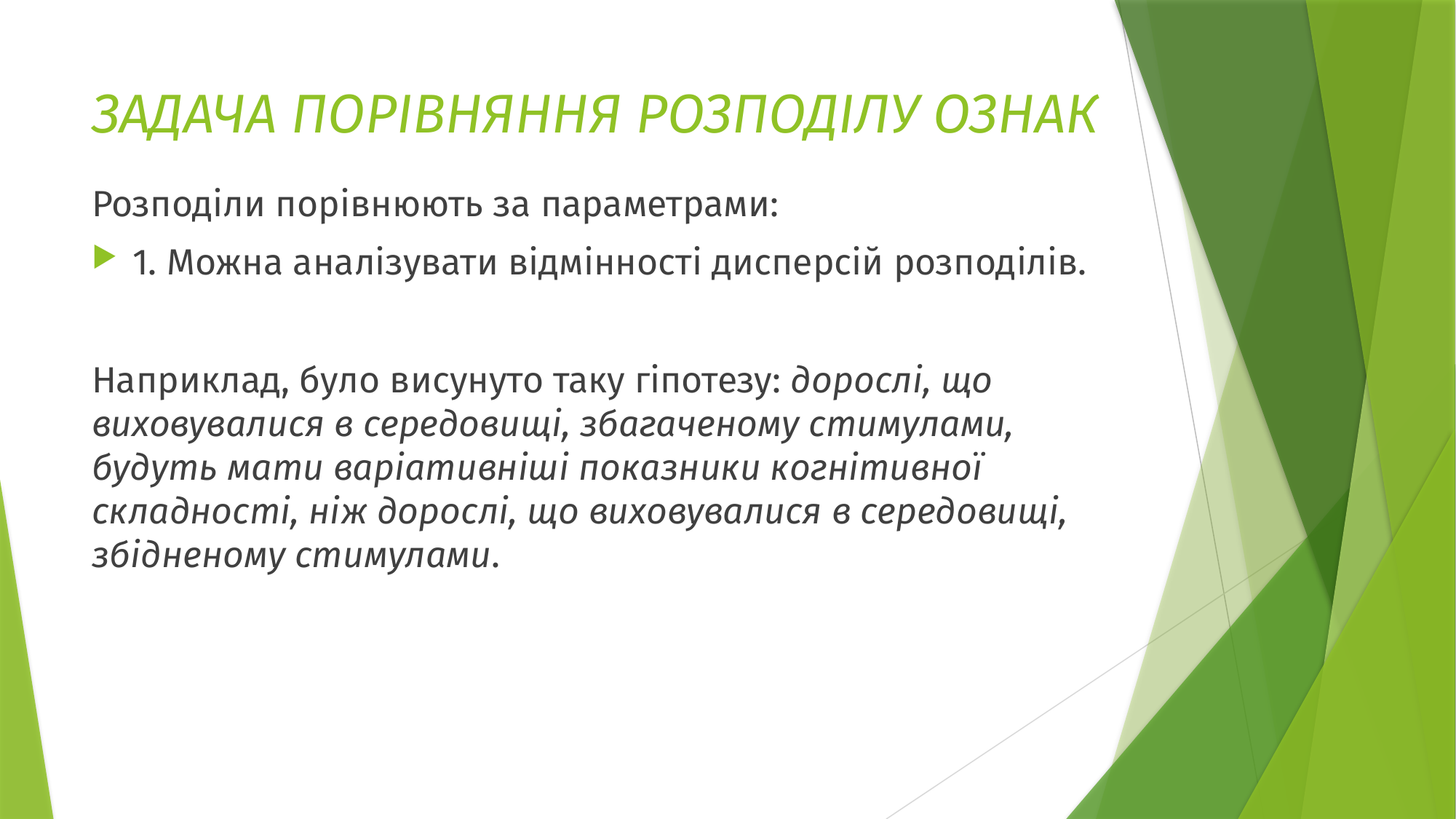

# ЗАДАЧА ПОРІВНЯННЯ РОЗПОДІЛУ ОЗНАК
Розподіли порівнюють за параметрами:
1. Можна аналізувати відмінності дисперсій розподілів.

Наприклад, було висунуто таку гіпотезу: дорослі, що виховувалися в середовищі, збагаченому стимулами, будуть мати варіативніші показники когнітивної складності, ніж дорослі, що виховувалися в середовищі, збідненому стимулами.